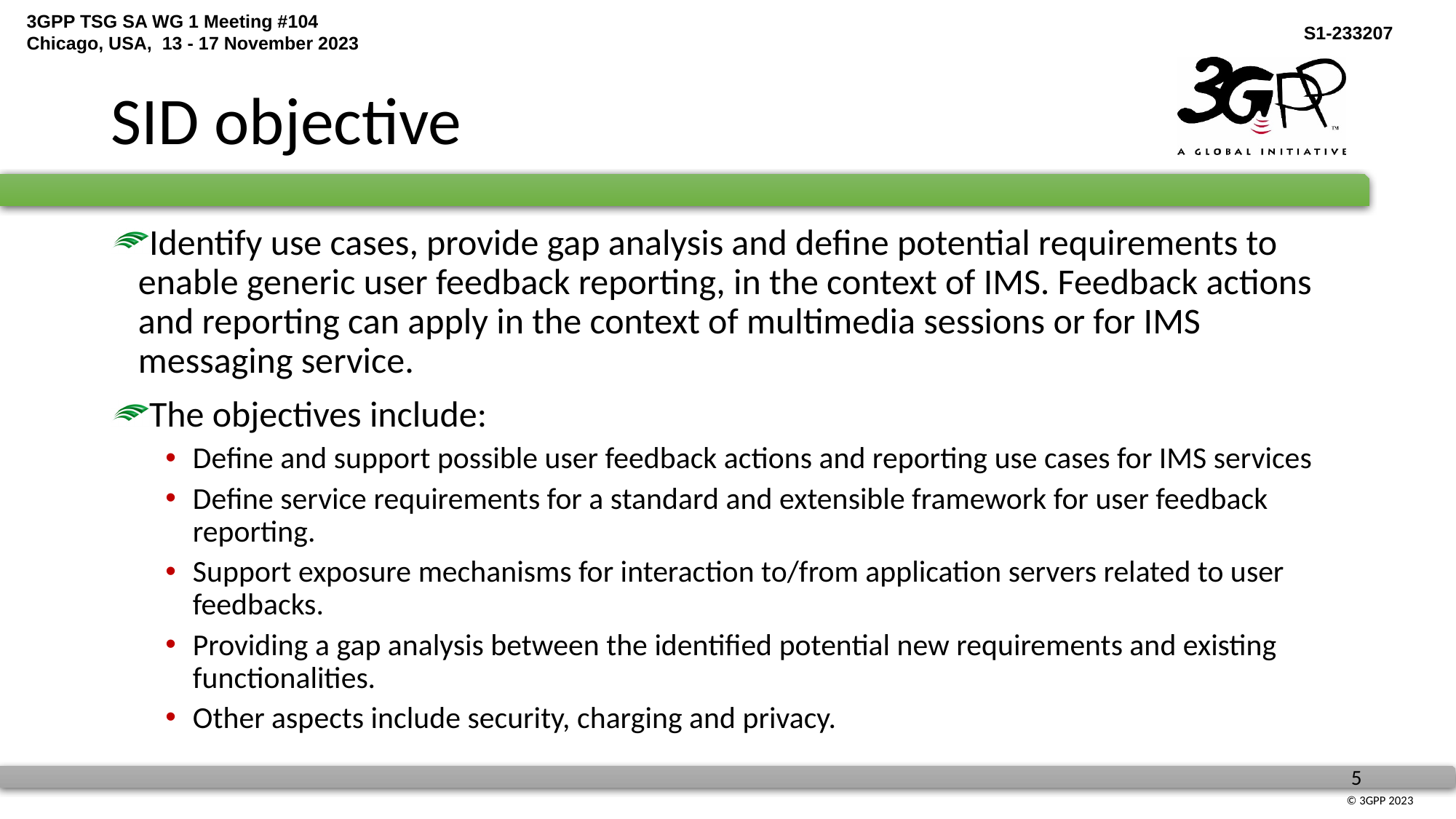

# SID objective
Identify use cases, provide gap analysis and define potential requirements to enable generic user feedback reporting, in the context of IMS. Feedback actions and reporting can apply in the context of multimedia sessions or for IMS messaging service.
The objectives include:
Define and support possible user feedback actions and reporting use cases for IMS services
Define service requirements for a standard and extensible framework for user feedback reporting.
Support exposure mechanisms for interaction to/from application servers related to user feedbacks.
Providing a gap analysis between the identified potential new requirements and existing functionalities.
Other aspects include security, charging and privacy.